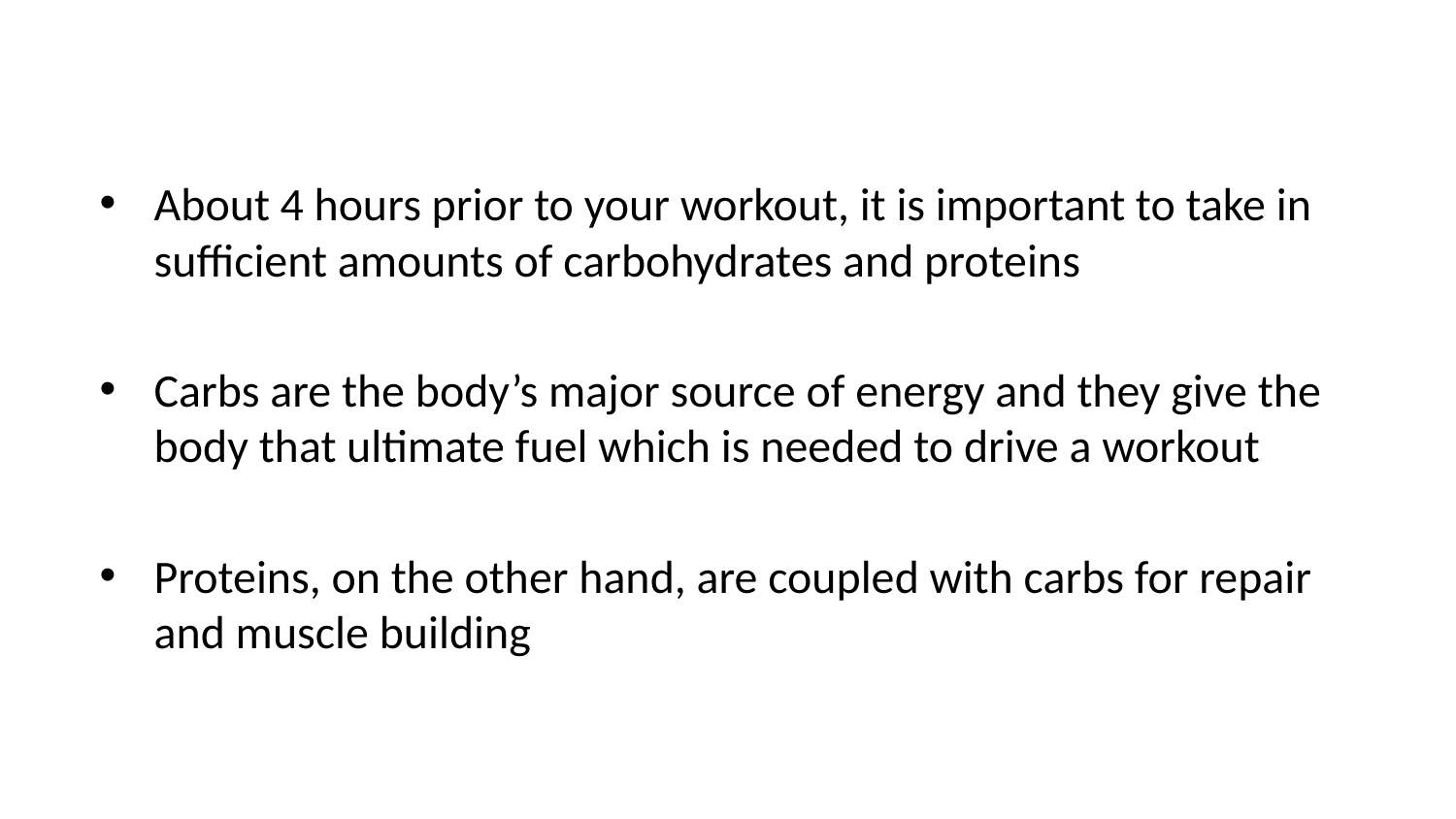

About 4 hours prior to your workout, it is important to take in sufficient amounts of carbohydrates and proteins

Carbs are the body’s major source of energy and they give the body that ultimate fuel which is needed to drive a workout

Proteins, on the other hand, are coupled with carbs for repair and muscle building